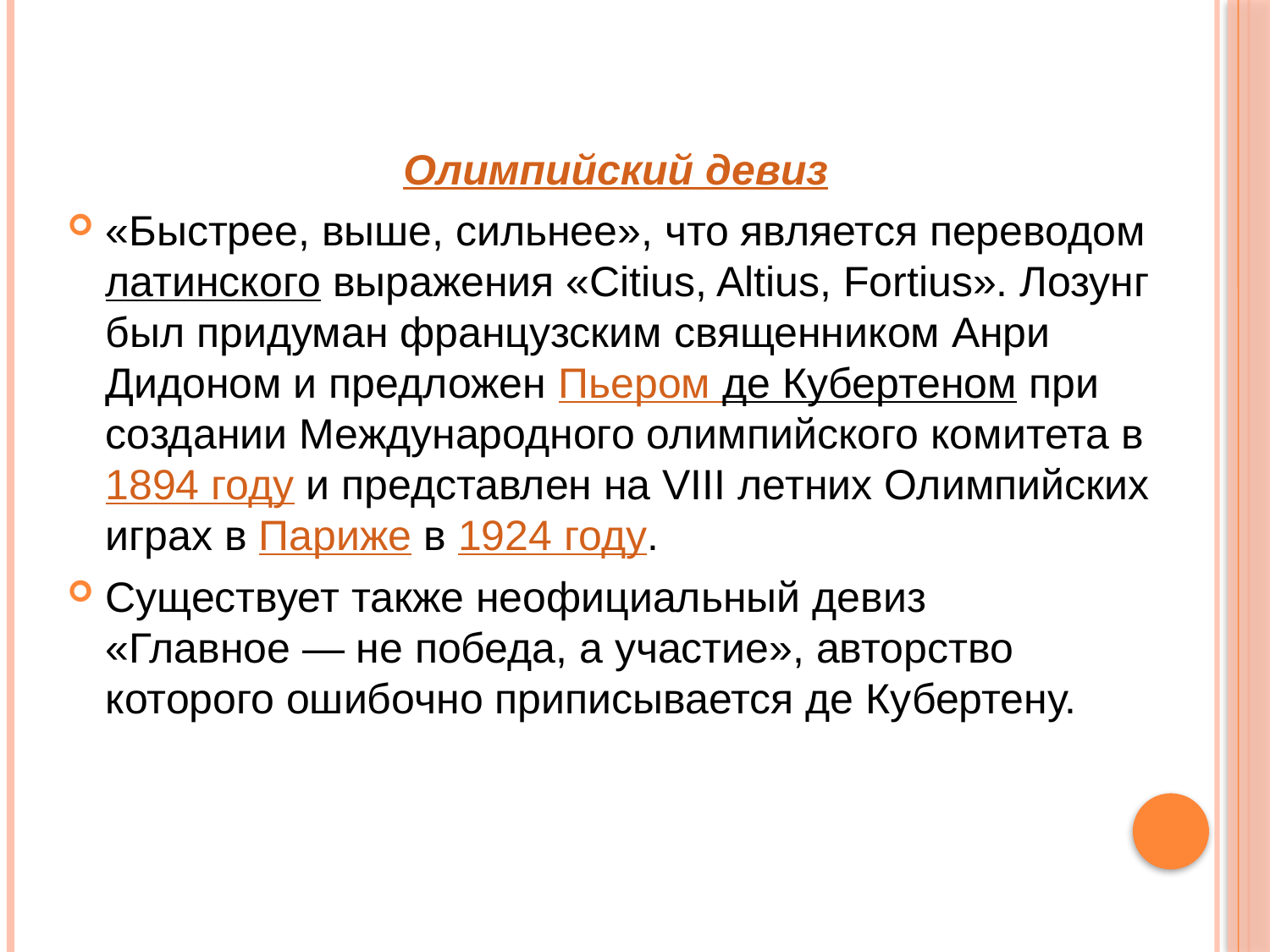

Олимпийский девиз
«Быстрее, выше, сильнее», что является переводом латинского выражения «Citius, Altius, Fortius». Лозунг был придуман французским священником Анри Дидоном и предложен Пьером де Кубертеном при создании Международного олимпийского комитета в 1894 году и представлен на VIII летних Олимпийских играх в Париже в 1924 году.
Существует также неофициальный девиз «Главное — не победа, а участие», авторство которого ошибочно приписывается де Кубертену.